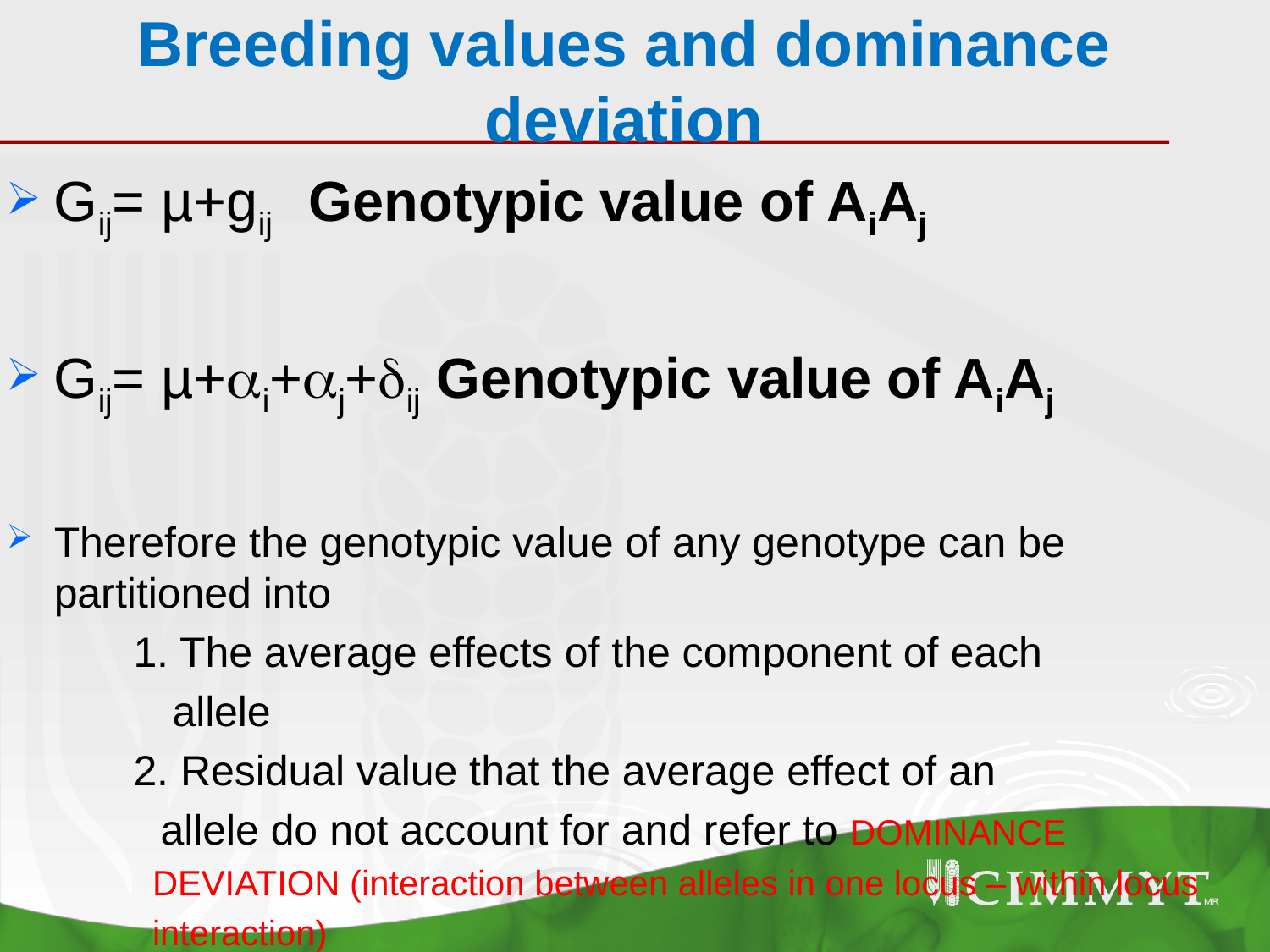

# Breeding values and dominance deviation
Gij= µ+gij    Genotypic value of AiAj

Gij= µ+αi+αj+δij Genotypic value of AiAj

Therefore the genotypic value of any genotype can be partitioned into
	1. The average effects of the component of each
              allele
	2. Residual value that the average effect of an
             allele do not account for and refer to DOMINANCE
               DEVIATION (interaction between alleles in one locus – within locus
               interaction)